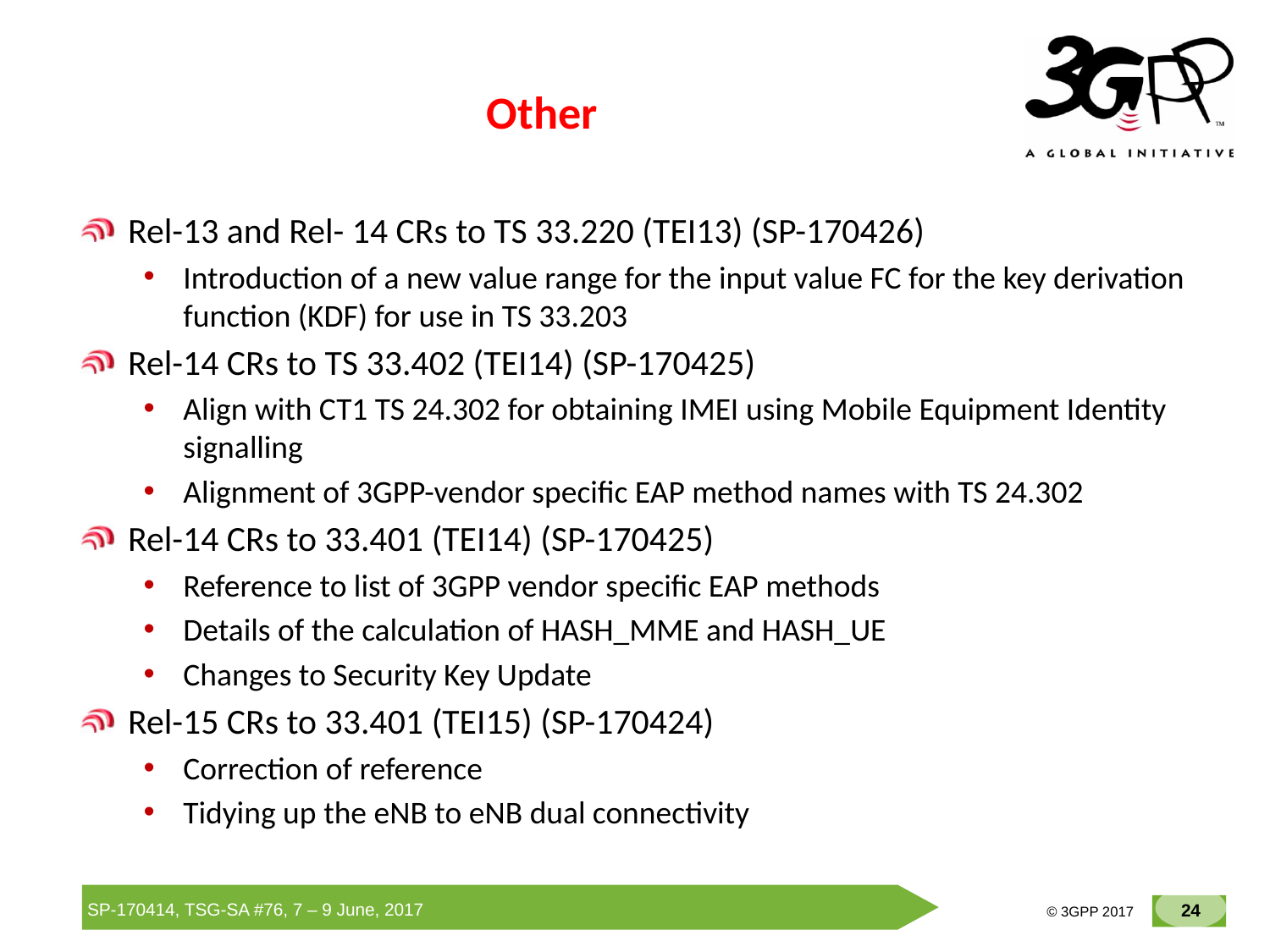

# Other
Rel-13 and Rel- 14 CRs to TS 33.220 (TEI13) (SP-170426)
Introduction of a new value range for the input value FC for the key derivation function (KDF) for use in TS 33.203
Rel-14 CRs to TS 33.402 (TEI14) (SP-170425)
Align with CT1 TS 24.302 for obtaining IMEI using Mobile Equipment Identity signalling
Alignment of 3GPP-vendor specific EAP method names with TS 24.302
Rel-14 CRs to 33.401 (TEI14) (SP-170425)
Reference to list of 3GPP vendor specific EAP methods
Details of the calculation of HASH_MME and HASH_UE
Changes to Security Key Update
Rel-15 CRs to 33.401 (TEI15) (SP-170424)
Correction of reference
Tidying up the eNB to eNB dual connectivity